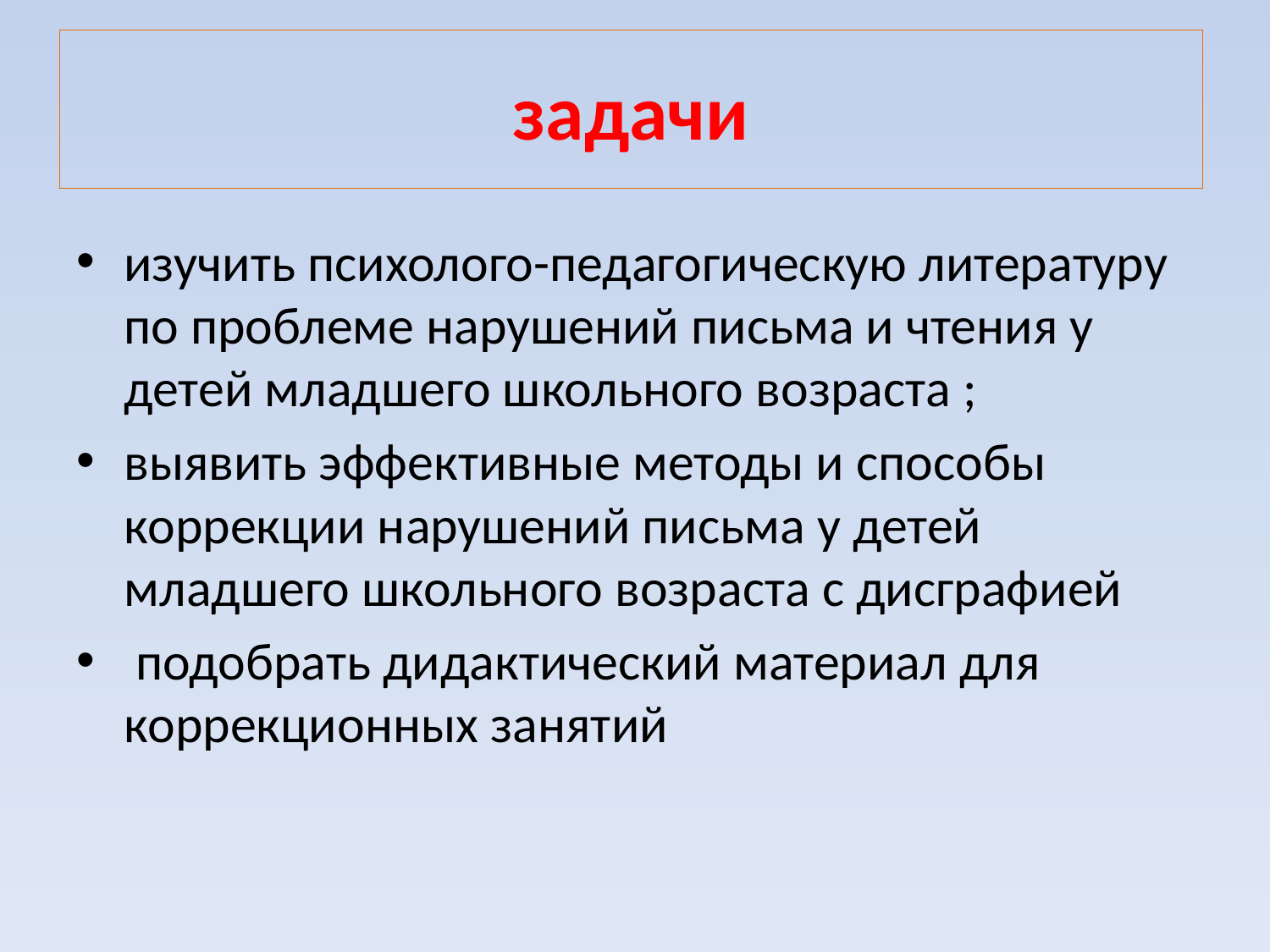

# задачи
изучить психолого-педагогическую литературу по проблеме нарушений письма и чтения у детей младшего школьного возраста ;
выявить эффективные методы и способы коррекции нарушений письма у детей младшего школьного возраста с дисграфией
 подобрать дидактический материал для коррекционных занятий